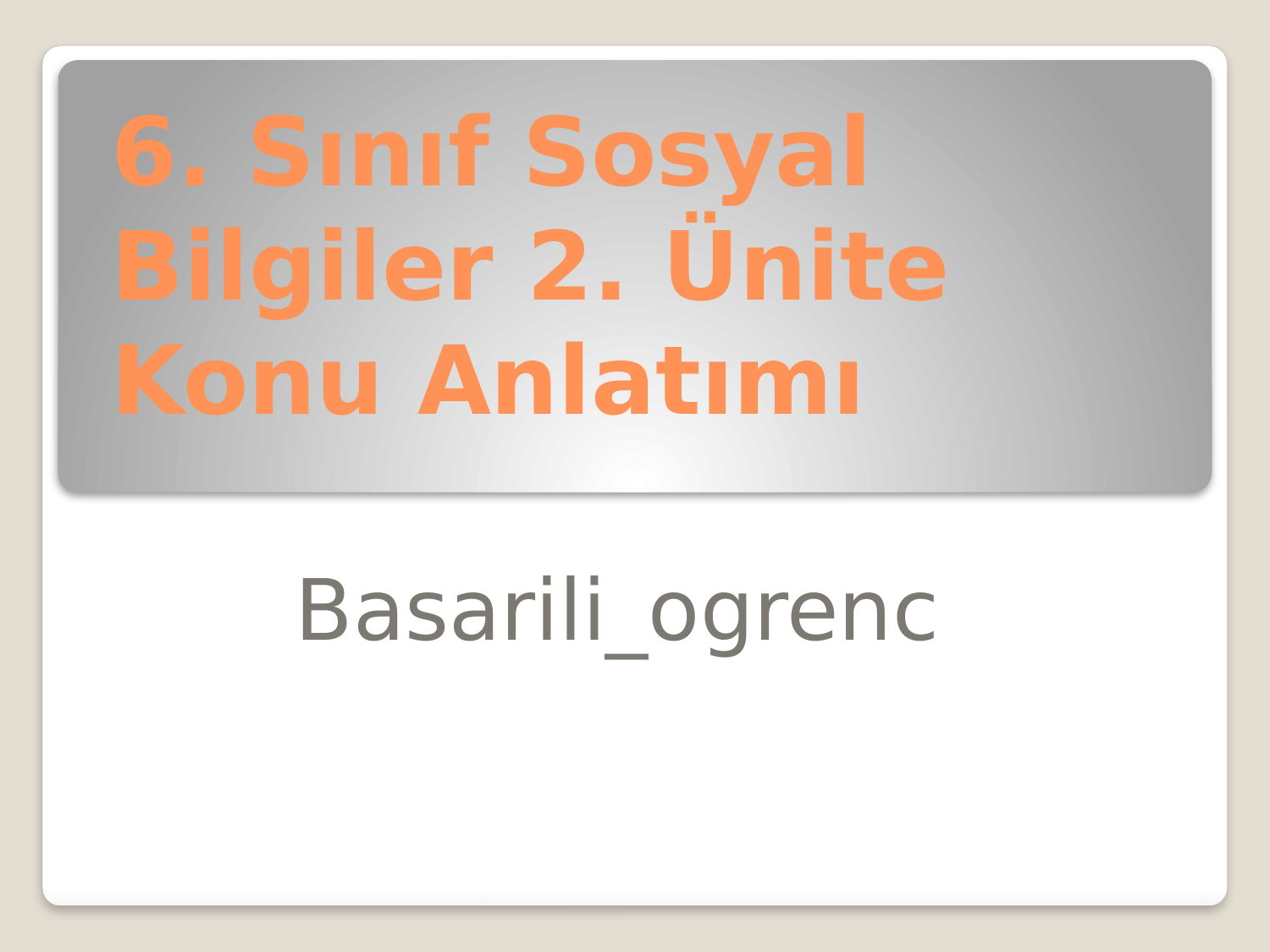

# 6. Sınıf Sosyal Bilgiler 2. Ünite Konu Anlatımı
Basarili_ogrenc